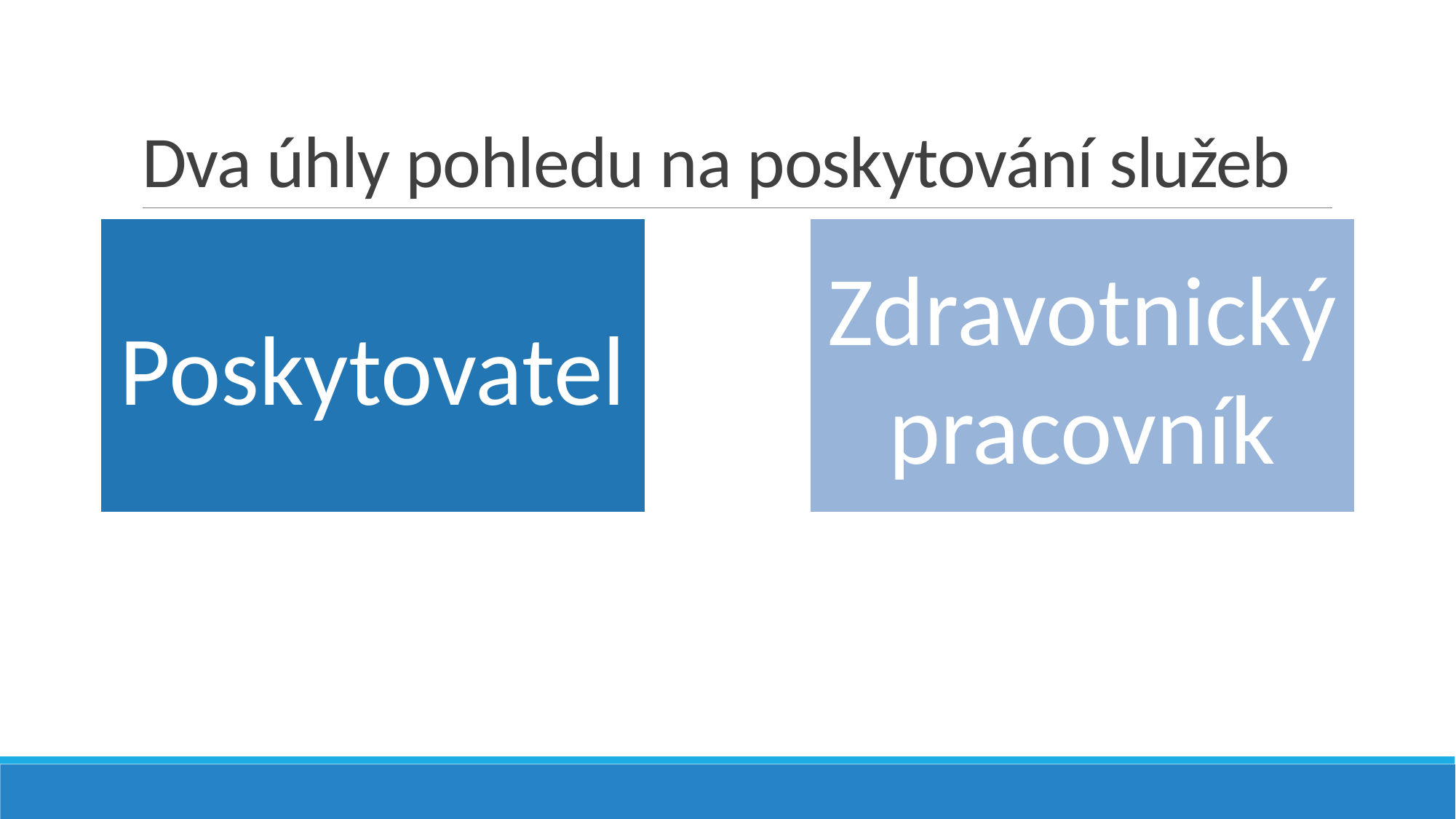

# Dva úhly pohledu na poskytování služeb
Poskytovatel
Zdravotnický pracovník